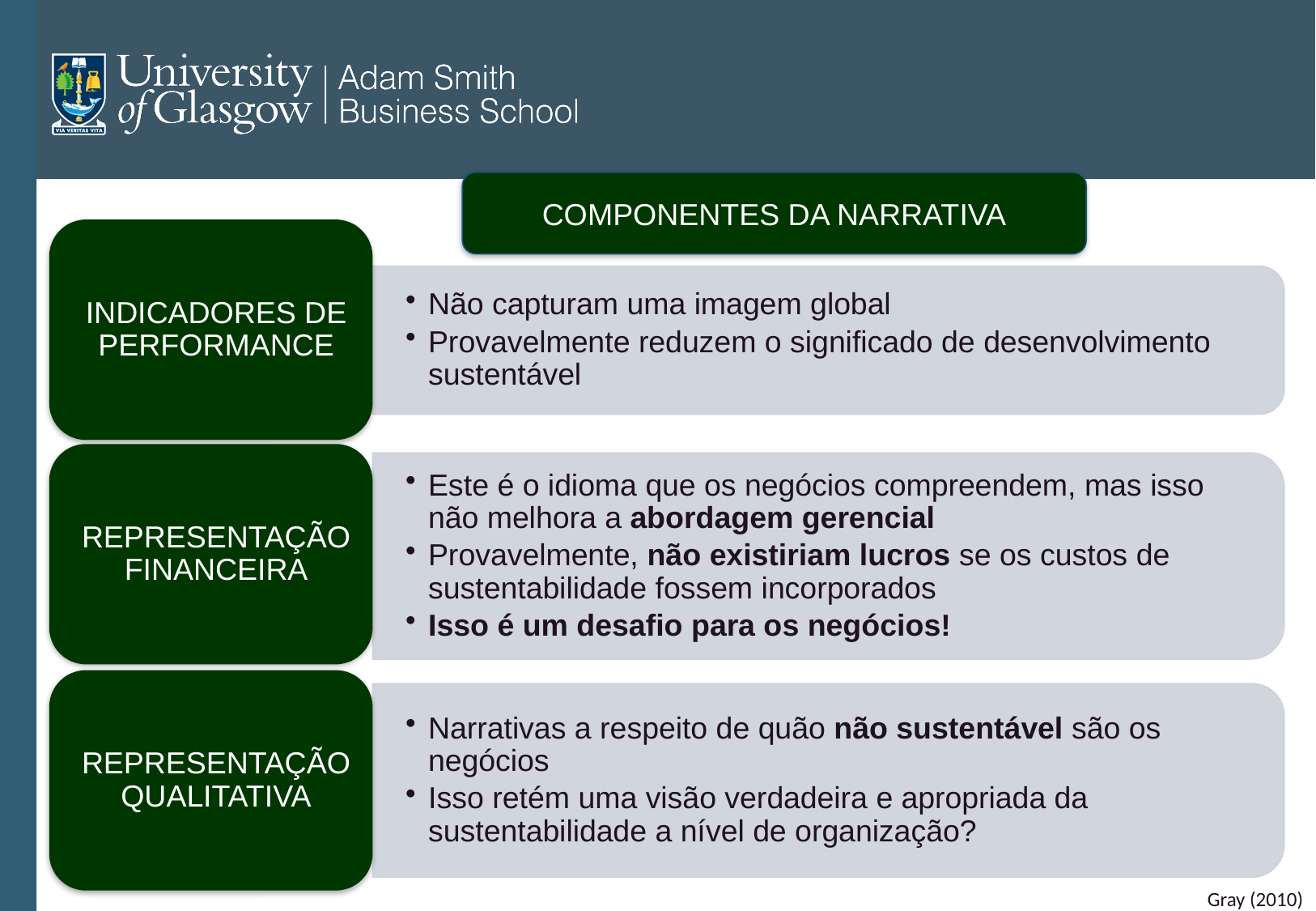

COMPONENTES DA NARRATIVA
Não capturam uma imagem global
Provavelmente reduzem o significado de desenvolvimento sustentável
INDICADORES DE PERFORMANCE
Este é o idioma que os negócios compreendem, mas isso não melhora a abordagem gerencial
Provavelmente, não existiriam lucros se os custos de sustentabilidade fossem incorporados
Isso é um desafio para os negócios!
REPRESENTAÇÃO FINANCEIRA
Narrativas a respeito de quão não sustentável são os negócios
Isso retém uma visão verdadeira e apropriada da sustentabilidade a nível de organização?
REPRESENTAÇÃO QUALITATIVA
Gray (2010)